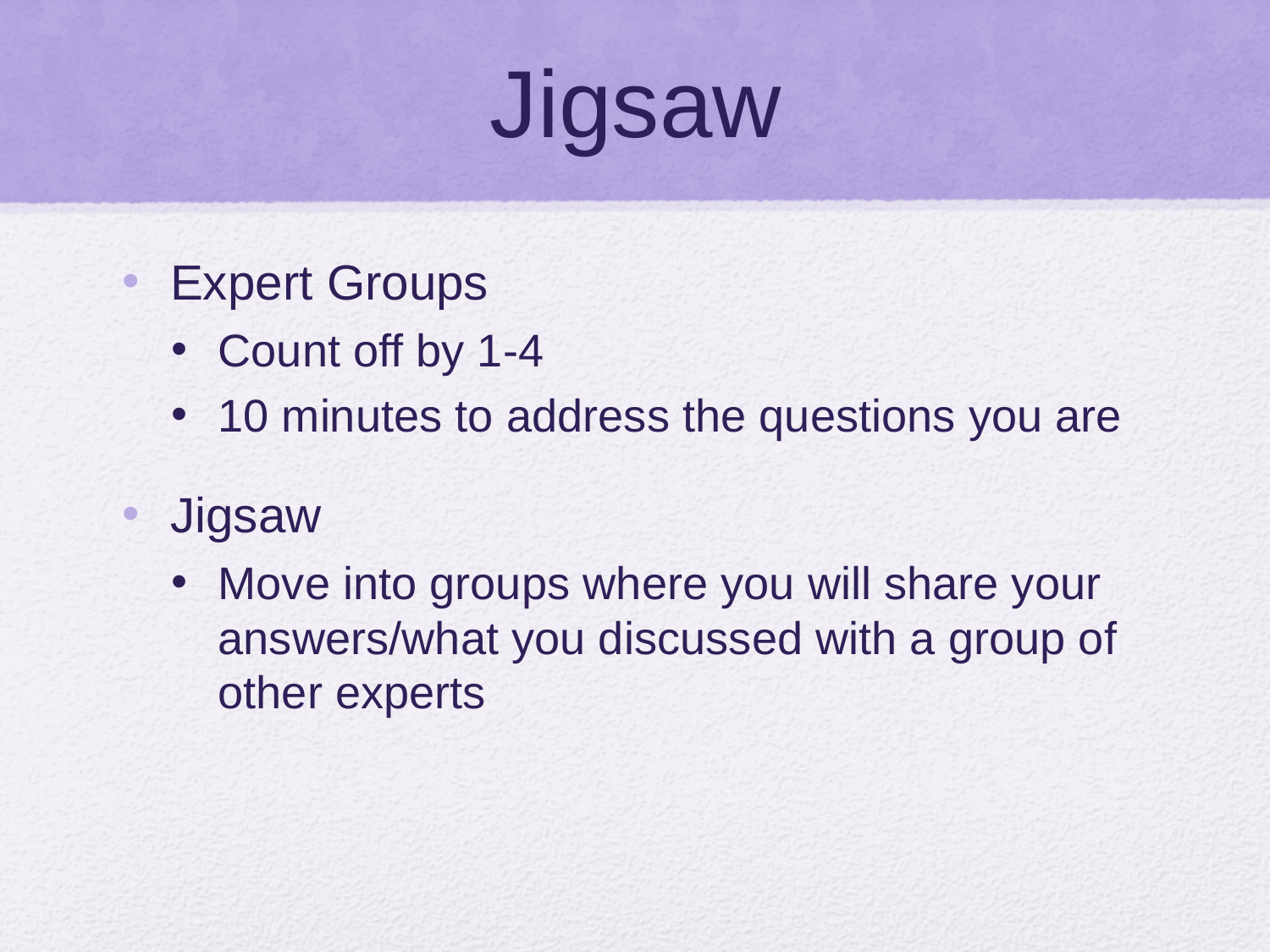

# Jigsaw
Expert Groups
Count off by 1-4
10 minutes to address the questions you are
Jigsaw
Move into groups where you will share your answers/what you discussed with a group of other experts